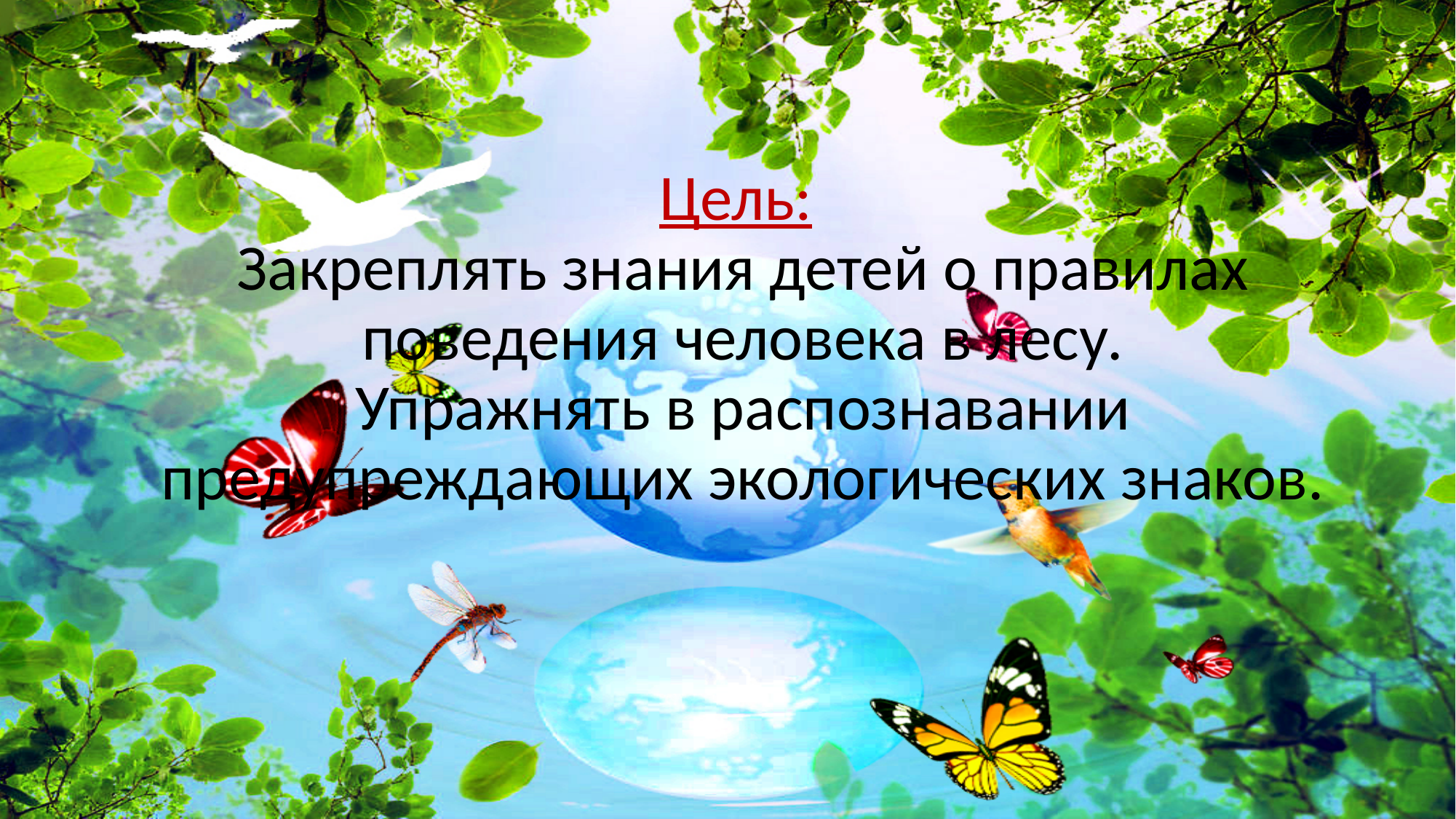

# Цель: Закреплять знания детей о правилах поведения человека в лесу. Упражнять в распознавании предупреждающих экологических знаков.